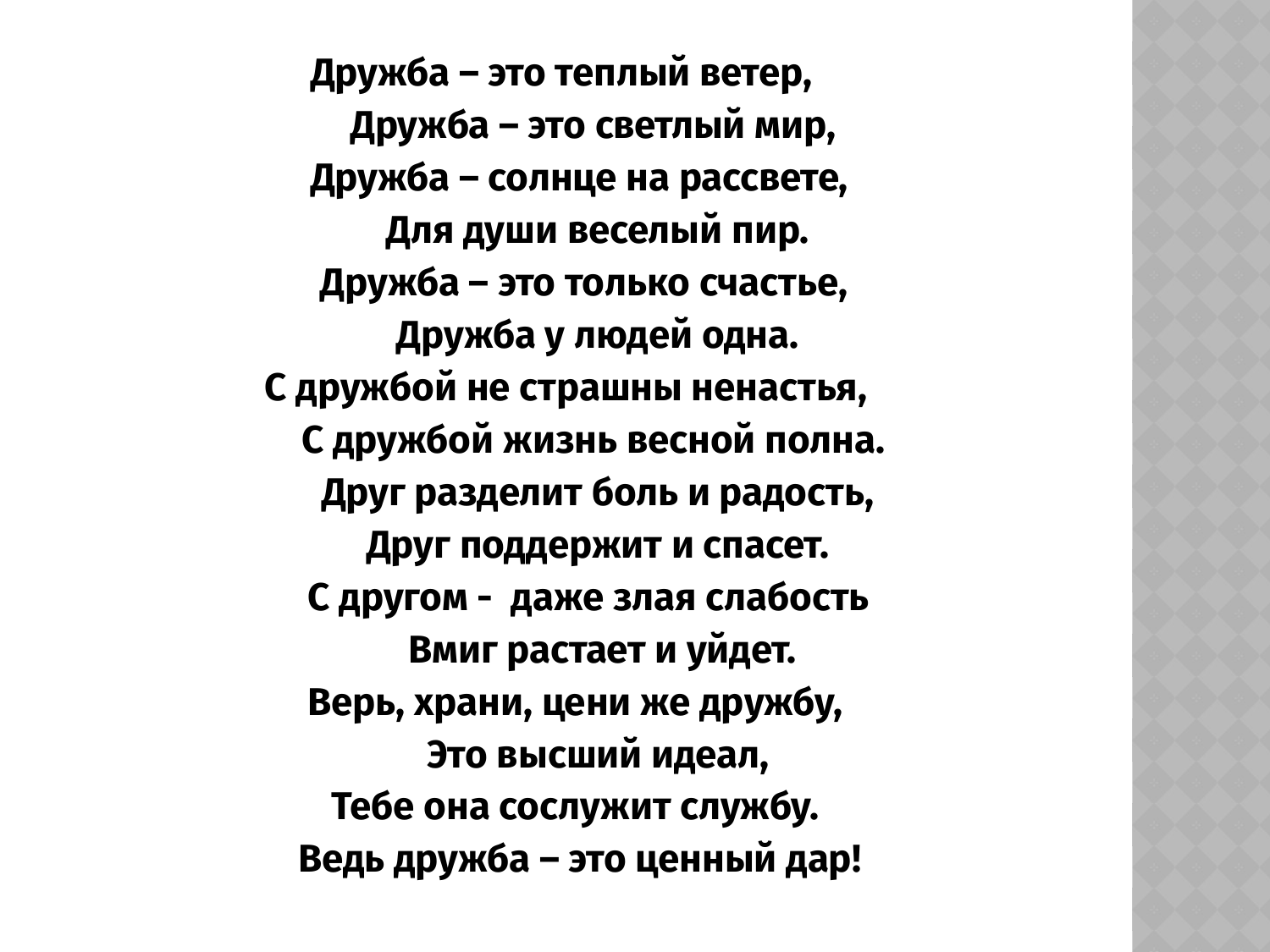

#
Дружба – это теплый ветер,
       Дружба – это светлый мир,
    Дружба – солнце на рассвете,
        Для души веселый пир.
     Дружба – это только счастье,
        Дружба у людей одна.
 С дружбой не страшны ненастья,
       С дружбой жизнь весной полна.
        Друг разделит боль и радость,
        Друг поддержит и спасет.
     С другом -  даже злая слабость
         Вмиг растает и уйдет.
   Верь, храни, цени же дружбу,
        Это высший идеал,
   Тебе она сослужит службу.
    Ведь дружба – это ценный дар!